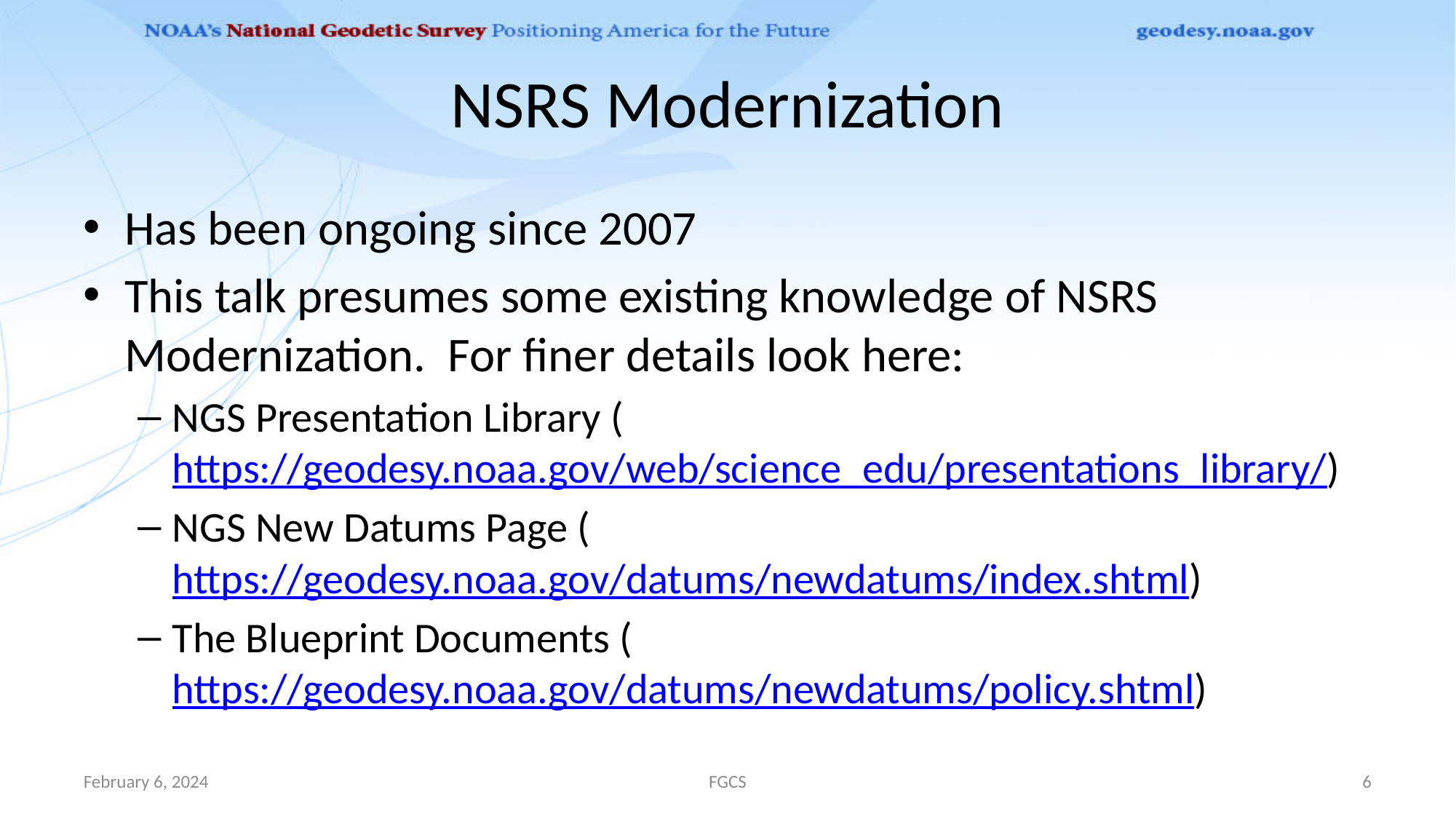

# NSRS Modernization
Has been ongoing since 2007
This talk presumes some existing knowledge of NSRS Modernization.  For finer details look here:
NGS Presentation Library (https://geodesy.noaa.gov/web/science_edu/presentations_library/)
NGS New Datums Page (https://geodesy.noaa.gov/datums/newdatums/index.shtml)
The Blueprint Documents (https://geodesy.noaa.gov/datums/newdatums/policy.shtml)

February 6, 2024
FGCS
6